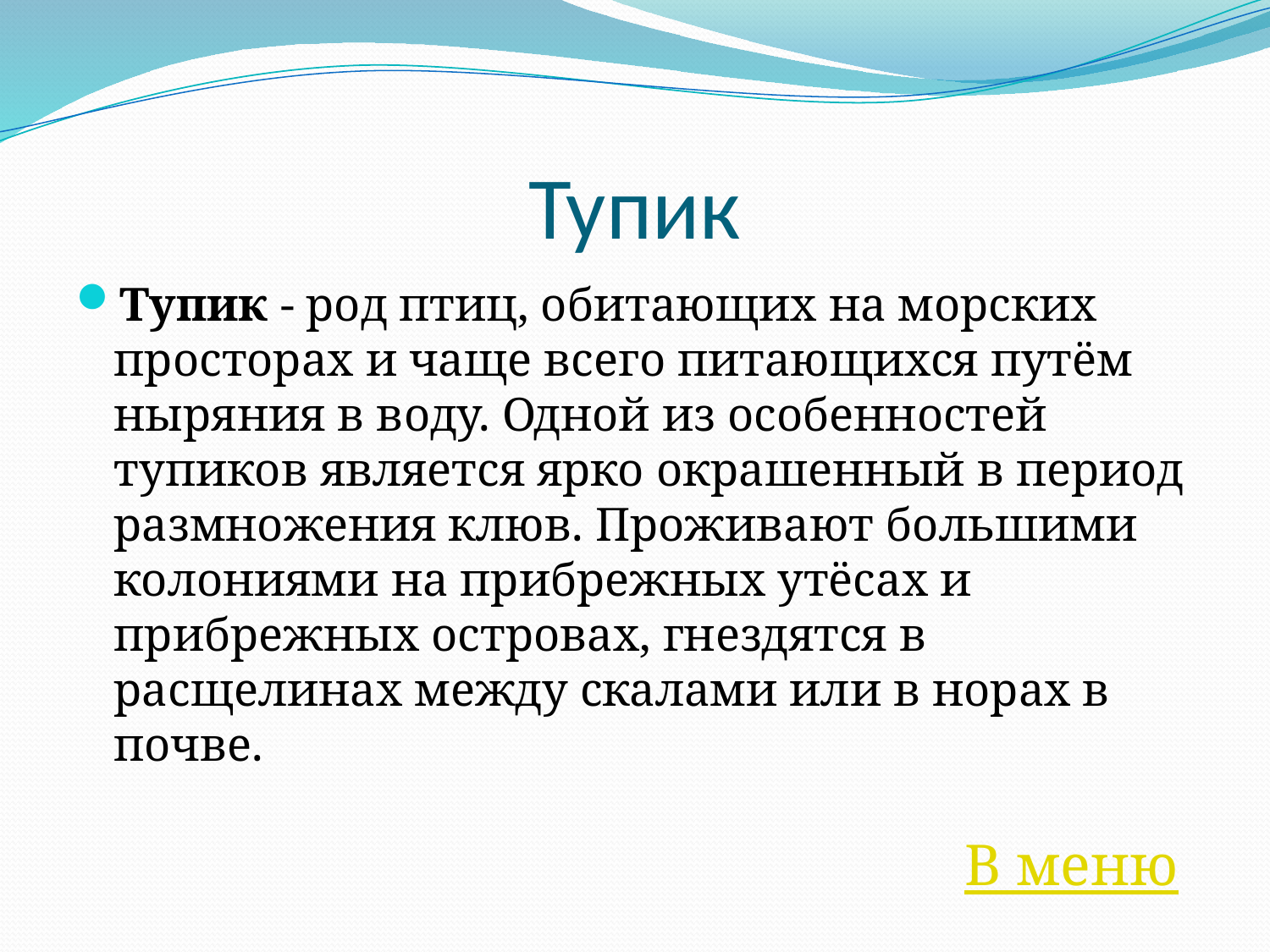

# Тупик
Тупик - род птиц, обитающих на морских просторах и чаще всего питающихся путём ныряния в воду. Одной из особенностей тупиков является ярко окрашенный в период размножения клюв. Проживают большими колониями на прибрежных утёсах и прибрежных островах, гнездятся в расщелинах между скалами или в норах в почве.
В меню